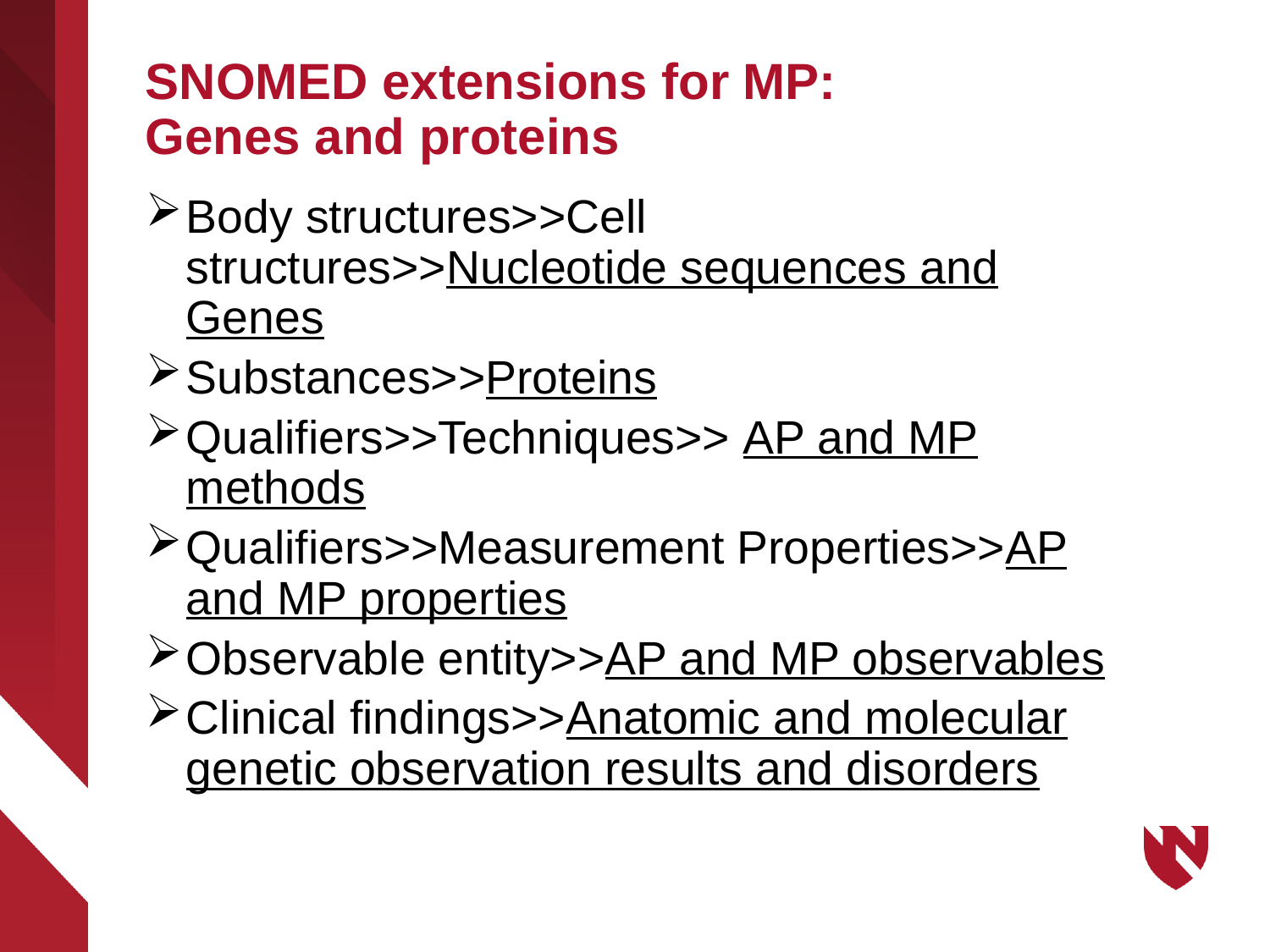

# SNOMED extensions for MP: Genes and proteins
Body structures>>Cell structures>>Nucleotide sequences and Genes
Substances>>Proteins
Qualifiers>>Techniques>> AP and MP methods
Qualifiers>>Measurement Properties>>AP and MP properties
Observable entity>>AP and MP observables
Clinical findings>>Anatomic and molecular genetic observation results and disorders